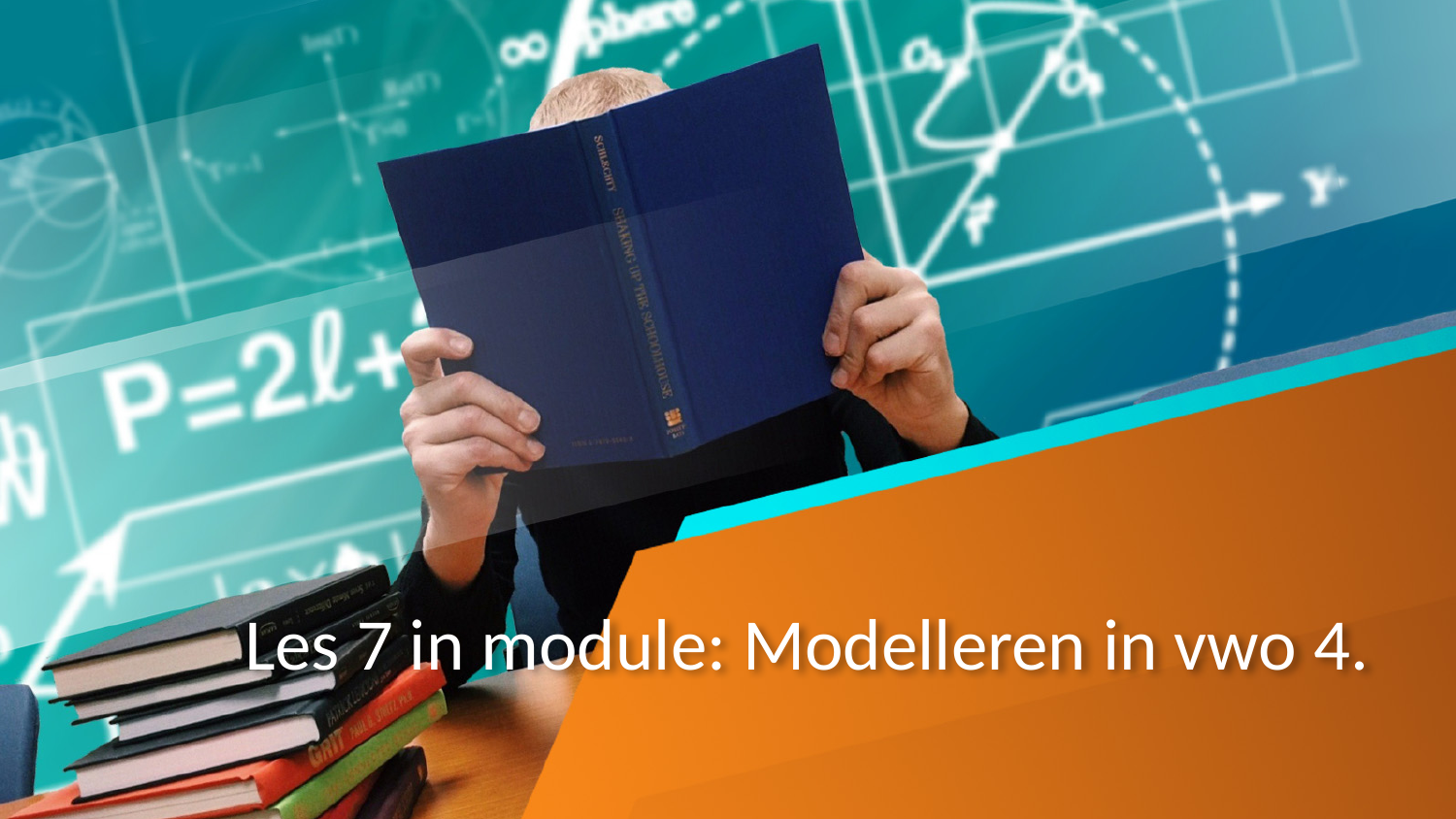

# Les 7 in module: Modelleren in vwo 4.